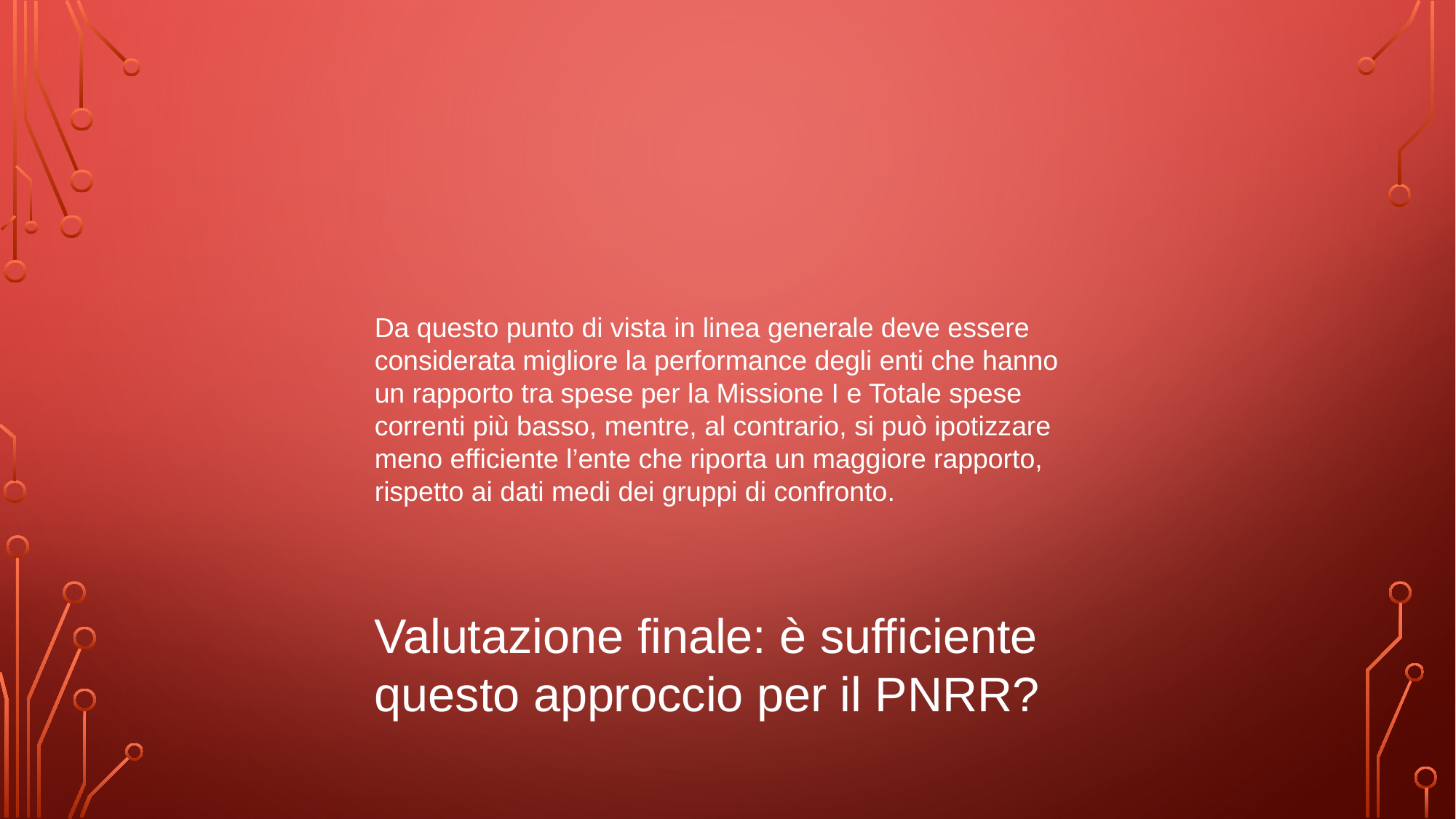

Da questo punto di vista in linea generale deve essere considerata migliore la performance degli enti che hanno un rapporto tra spese per la Missione I e Totale spese correnti più basso, mentre, al contrario, si può ipotizzare meno efficiente l’ente che riporta un maggiore rapporto, rispetto ai dati medi dei gruppi di confronto.

Valutazione finale: è sufficiente questo approccio per il PNRR?